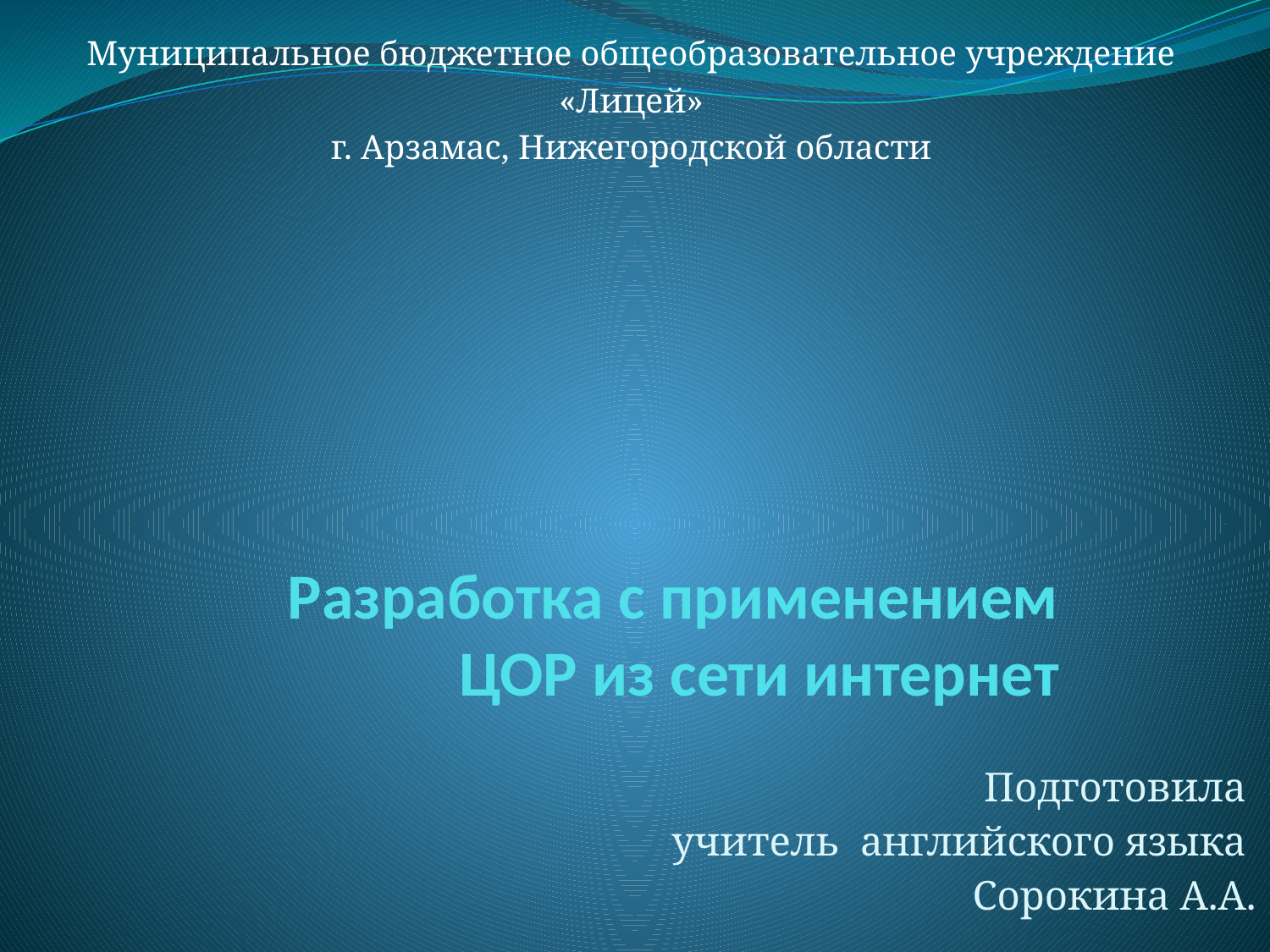

Муниципальное бюджетное общеобразовательное учреждение
«Лицей»
г. Арзамас, Нижегородской области

# Разработка с применением ЦОР из сети интернет
Подготовила
учитель  английского языка
Сорокина А.А.